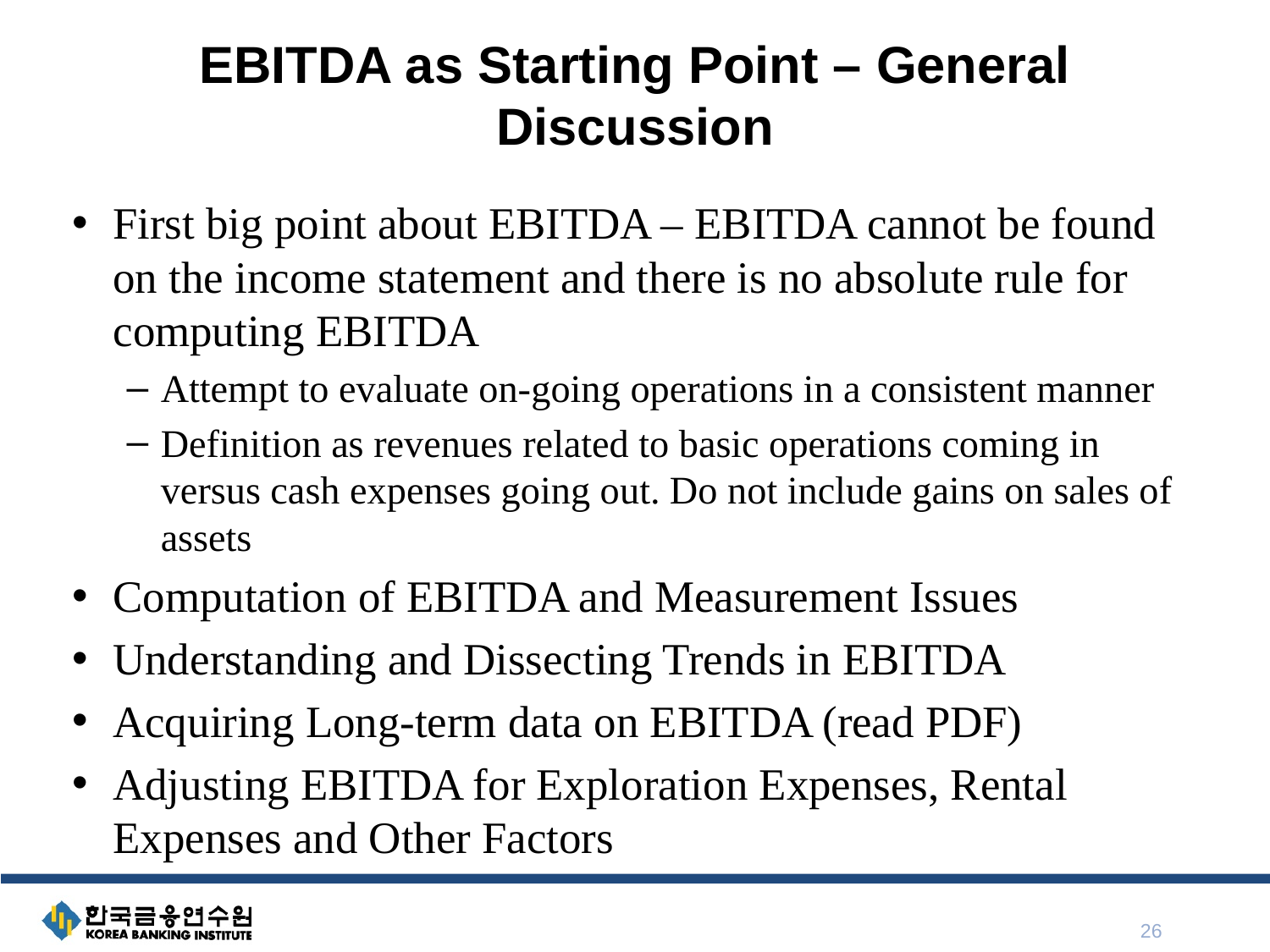

# EBITDA as Starting Point – General Discussion
First big point about EBITDA – EBITDA cannot be found on the income statement and there is no absolute rule for computing EBITDA
Attempt to evaluate on-going operations in a consistent manner
Definition as revenues related to basic operations coming in versus cash expenses going out. Do not include gains on sales of assets
Computation of EBITDA and Measurement Issues
Understanding and Dissecting Trends in EBITDA
Acquiring Long-term data on EBITDA (read PDF)
Adjusting EBITDA for Exploration Expenses, Rental Expenses and Other Factors

26